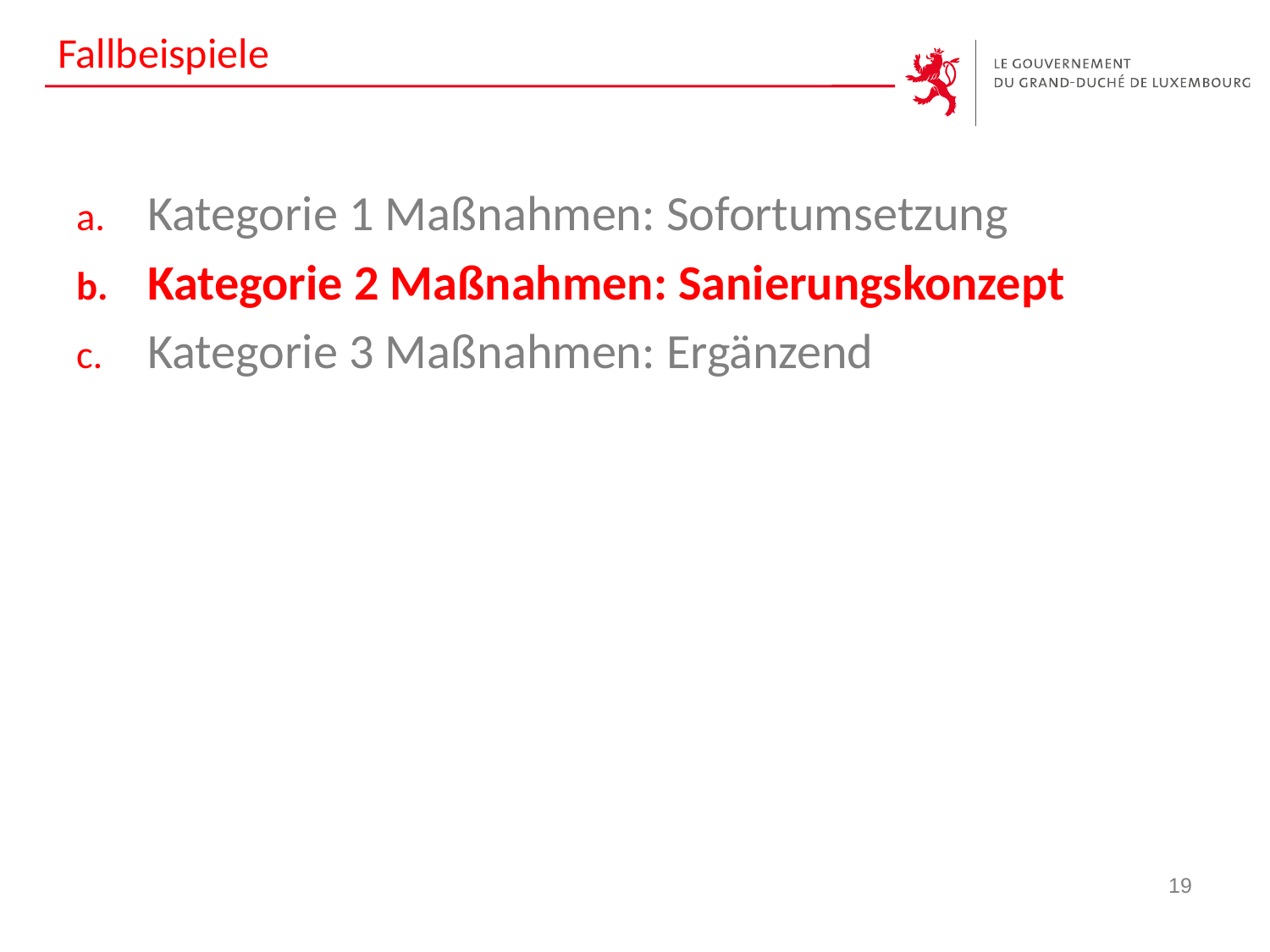

# Fallbeispiele
Kategorie 1 Maßnahmen: Sofortumsetzung
Kategorie 2 Maßnahmen: Sanierungskonzept
Kategorie 3 Maßnahmen: Ergänzend
19